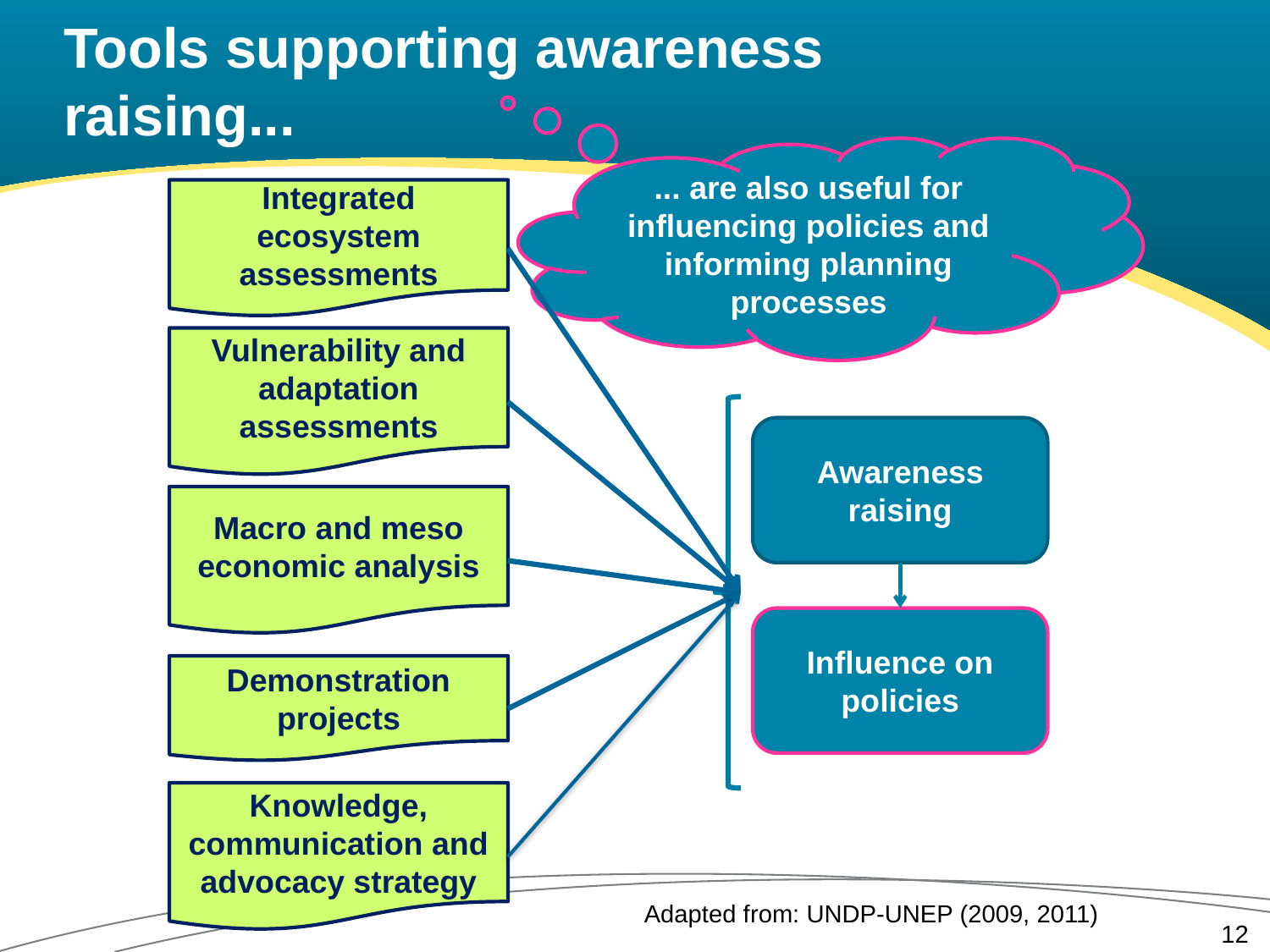

# Tools supporting awareness raising...
... are also useful for influencing policies and informing planning processes
Integrated ecosystem assessments
Vulnerability and adaptation assessments

Awareness raising
Macro and meso economic analysis
Influence on policies
Demonstration projects
Knowledge, communication and advocacy strategy
Adapted from: UNDP-UNEP (2009, 2011)
12